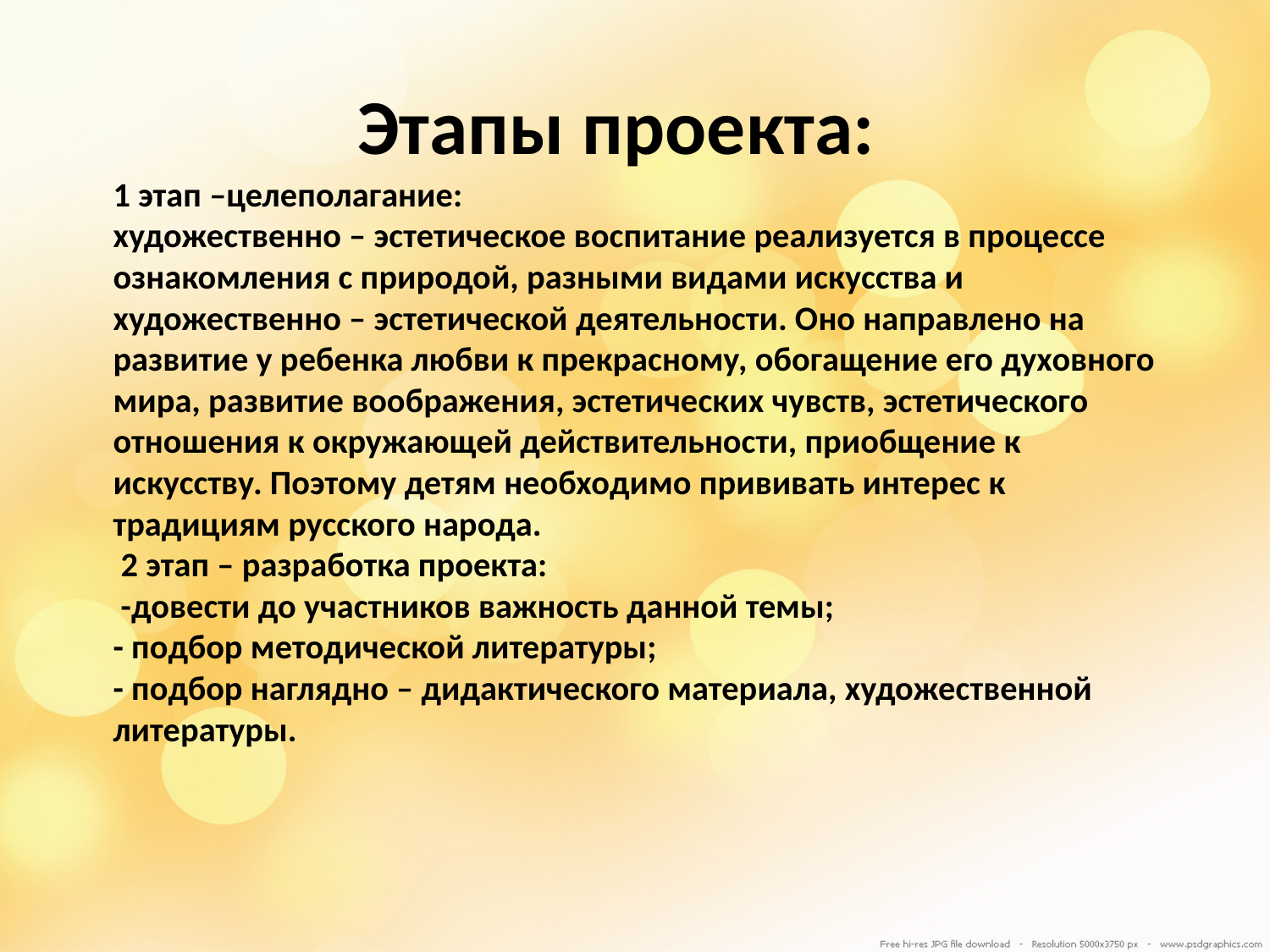

Этапы проекта:
# 1 этап –целеполагание: художественно – эстетическое воспитание реализуется в процессе ознакомления с природой, разными видами искусства и художественно – эстетической деятельности. Оно направлено на развитие у ребенка любви к прекрасному, обогащение его духовного мира, развитие воображения, эстетических чувств, эстетического отношения к окружающей действительности, приобщение к искусству. Поэтому детям необходимо прививать интерес к традициям русского народа. 2 этап – разработка проекта: -довести до участников важность данной темы; - подбор методической литературы; - подбор наглядно – дидактического материала, художественной литературы.